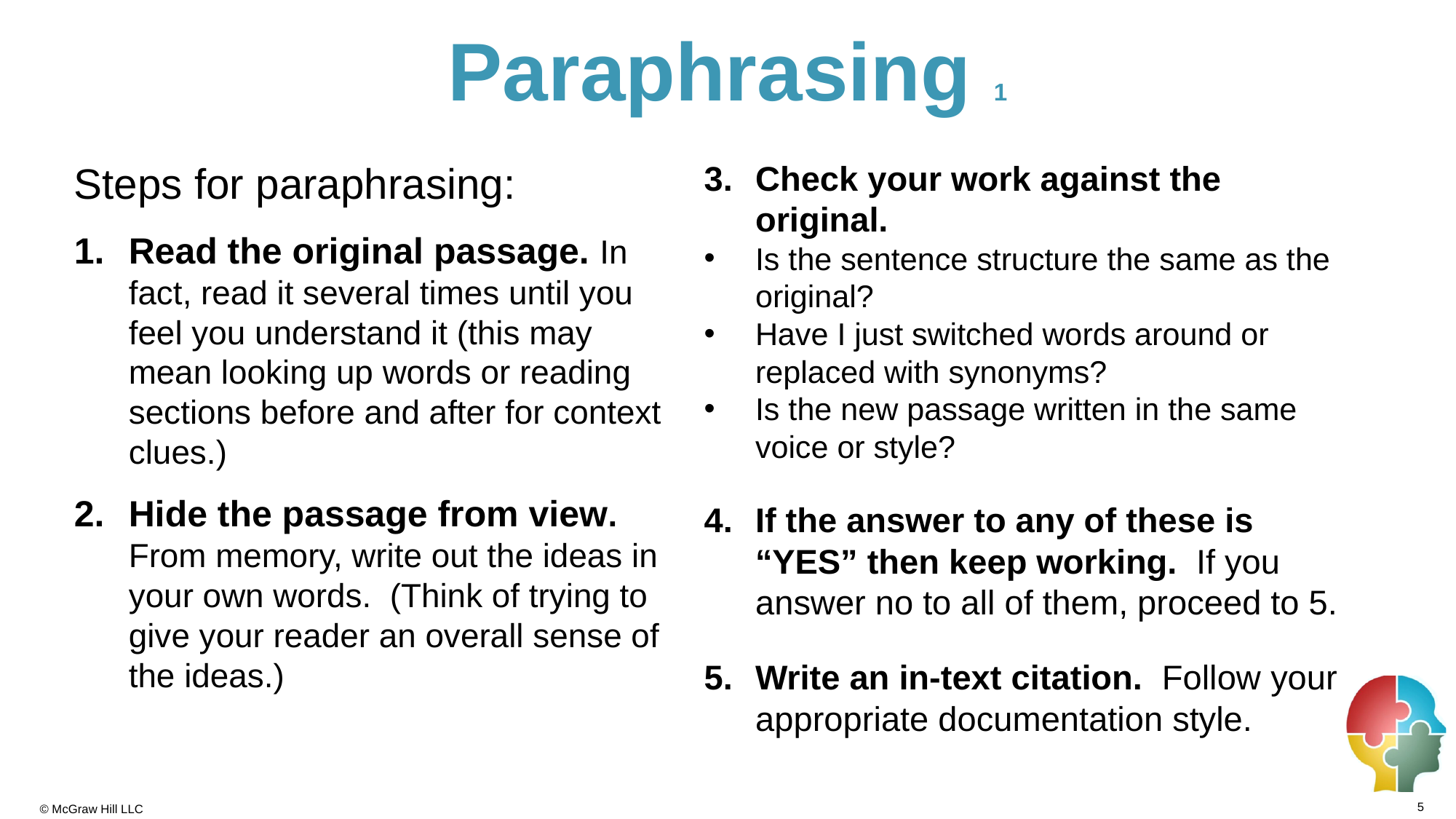

# Paraphrasing 1
Steps for paraphrasing:
Read the original passage. In fact, read it several times until you feel you understand it (this may mean looking up words or reading sections before and after for context clues.)
Hide the passage from view.  From memory, write out the ideas in your own words.  (Think of trying to give your reader an overall sense of the ideas.)
Check your work against the original.
Is the sentence structure the same as the original?
Have I just switched words around or replaced with synonyms?
Is the new passage written in the same voice or style?
If the answer to any of these is “YES” then keep working.  If you answer no to all of them, proceed to 5.
Write an in-text citation.  Follow your appropriate documentation style.
5